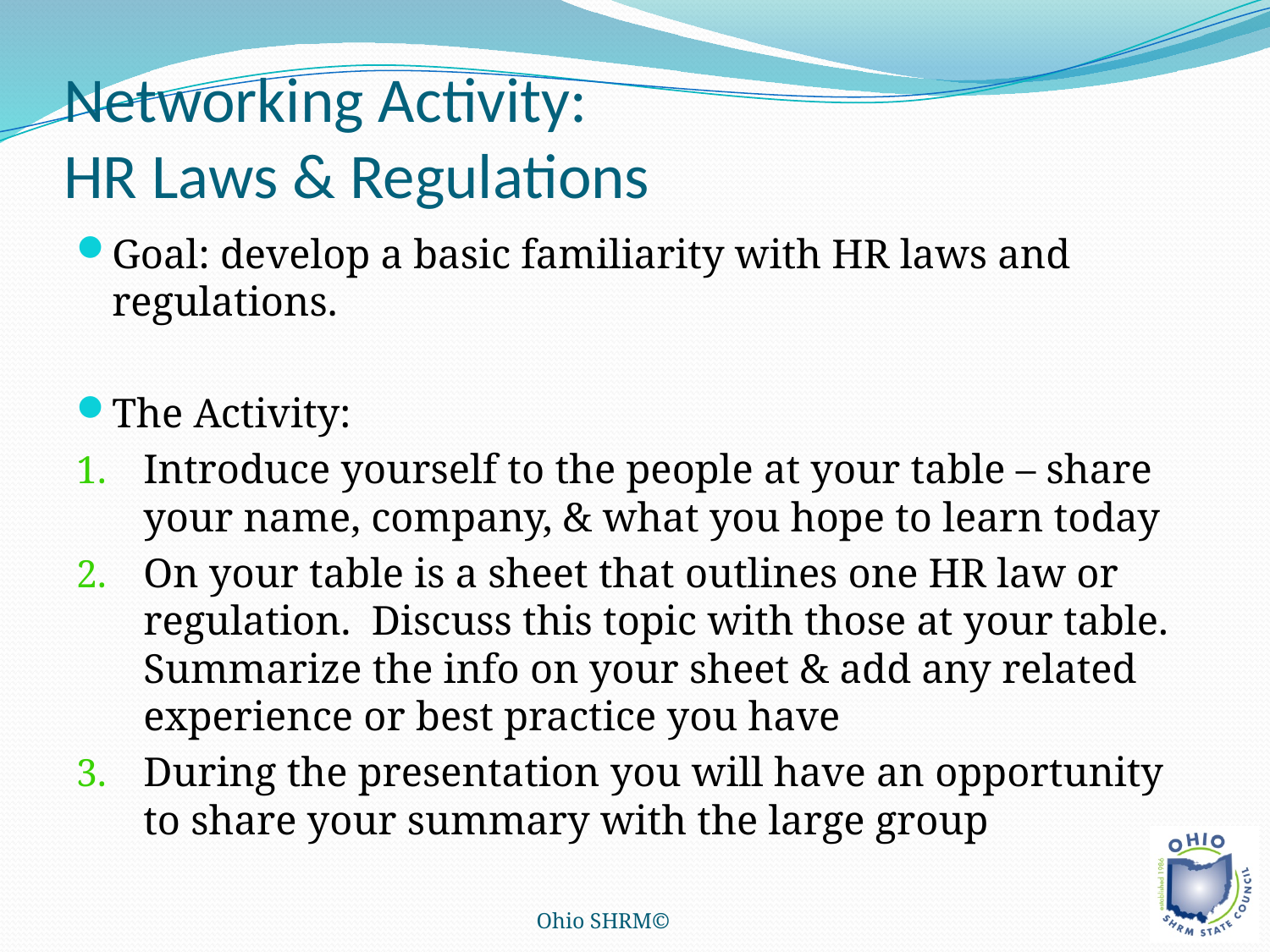

# Networking Activity: HR Laws & Regulations
Goal: develop a basic familiarity with HR laws and regulations.

The Activity:
Introduce yourself to the people at your table – share your name, company, & what you hope to learn today
On your table is a sheet that outlines one HR law or regulation.  Discuss this topic with those at your table.  Summarize the info on your sheet & add any related experience or best practice you have
During the presentation you will have an opportunity to share your summary with the large group

Ohio SHRM©